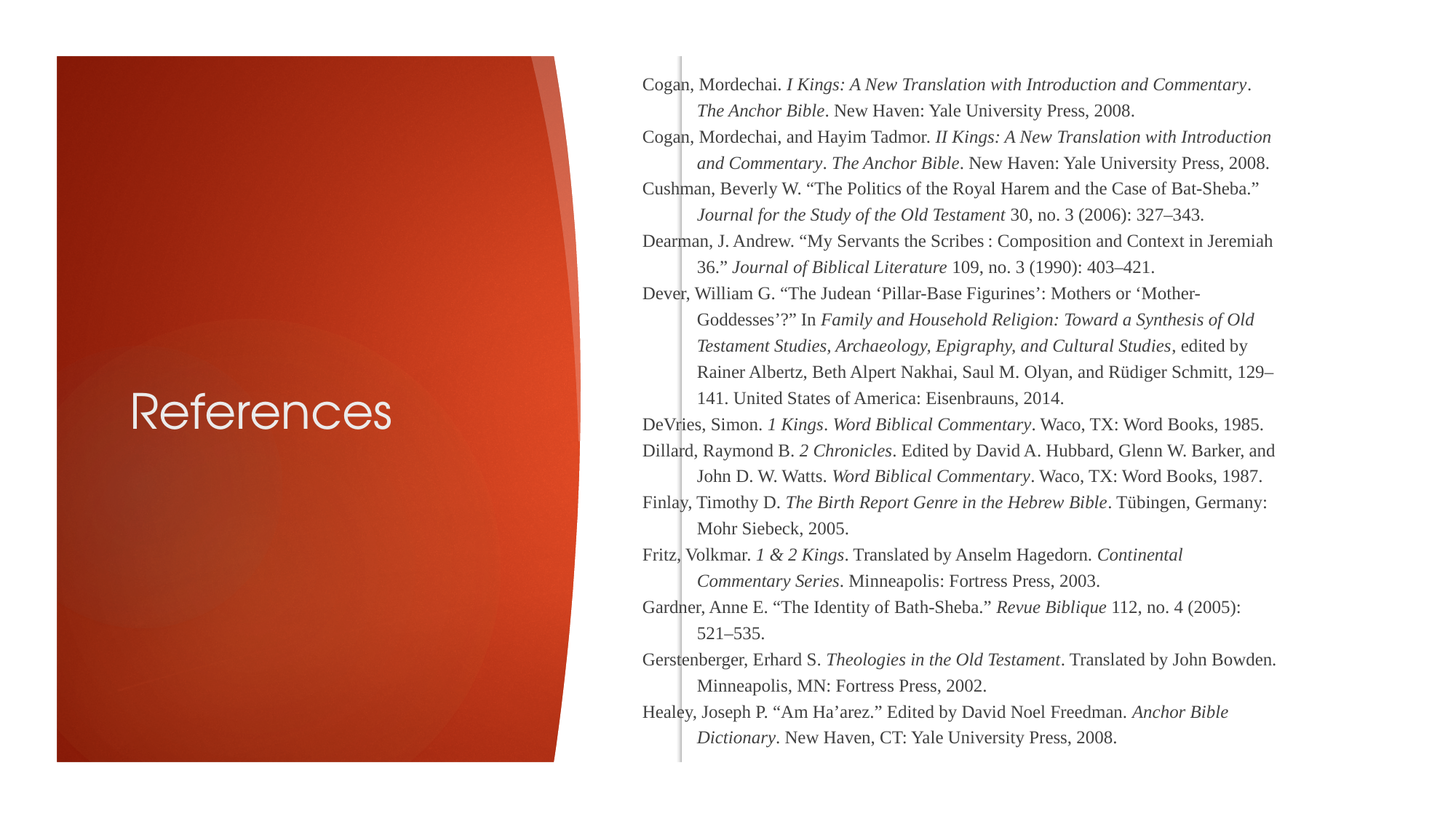

Cogan, Mordechai. I Kings: A New Translation with Introduction and Commentary. The Anchor Bible. New Haven: Yale University Press, 2008.
Cogan, Mordechai, and Hayim Tadmor. II Kings: A New Translation with Introduction and Commentary. The Anchor Bible. New Haven: Yale University Press, 2008.
Cushman, Beverly W. “The Politics of the Royal Harem and the Case of Bat-Sheba.” Journal for the Study of the Old Testament 30, no. 3 (2006): 327–343.
Dearman, J. Andrew. “My Servants the Scribes : Composition and Context in Jeremiah 36.” Journal of Biblical Literature 109, no. 3 (1990): 403–421.
Dever, William G. “The Judean ‘Pillar-Base Figurines’: Mothers or ‘Mother-Goddesses’?” In Family and Household Religion: Toward a Synthesis of Old Testament Studies, Archaeology, Epigraphy, and Cultural Studies, edited by Rainer Albertz, Beth Alpert Nakhai, Saul M. Olyan, and Rüdiger Schmitt, 129–141. United States of America: Eisenbrauns, 2014.
DeVries, Simon. 1 Kings. Word Biblical Commentary. Waco, TX: Word Books, 1985.
Dillard, Raymond B. 2 Chronicles. Edited by David A. Hubbard, Glenn W. Barker, and John D. W. Watts. Word Biblical Commentary. Waco, TX: Word Books, 1987.
Finlay, Timothy D. The Birth Report Genre in the Hebrew Bible. Tübingen, Germany: Mohr Siebeck, 2005.
Fritz, Volkmar. 1 & 2 Kings. Translated by Anselm Hagedorn. Continental Commentary Series. Minneapolis: Fortress Press, 2003.
Gardner, Anne E. “The Identity of Bath-Sheba.” Revue Biblique 112, no. 4 (2005): 521–535.
Gerstenberger, Erhard S. Theologies in the Old Testament. Translated by John Bowden. Minneapolis, MN: Fortress Press, 2002.
Healey, Joseph P. “Am Ha’arez.” Edited by David Noel Freedman. Anchor Bible Dictionary. New Haven, CT: Yale University Press, 2008.
# References